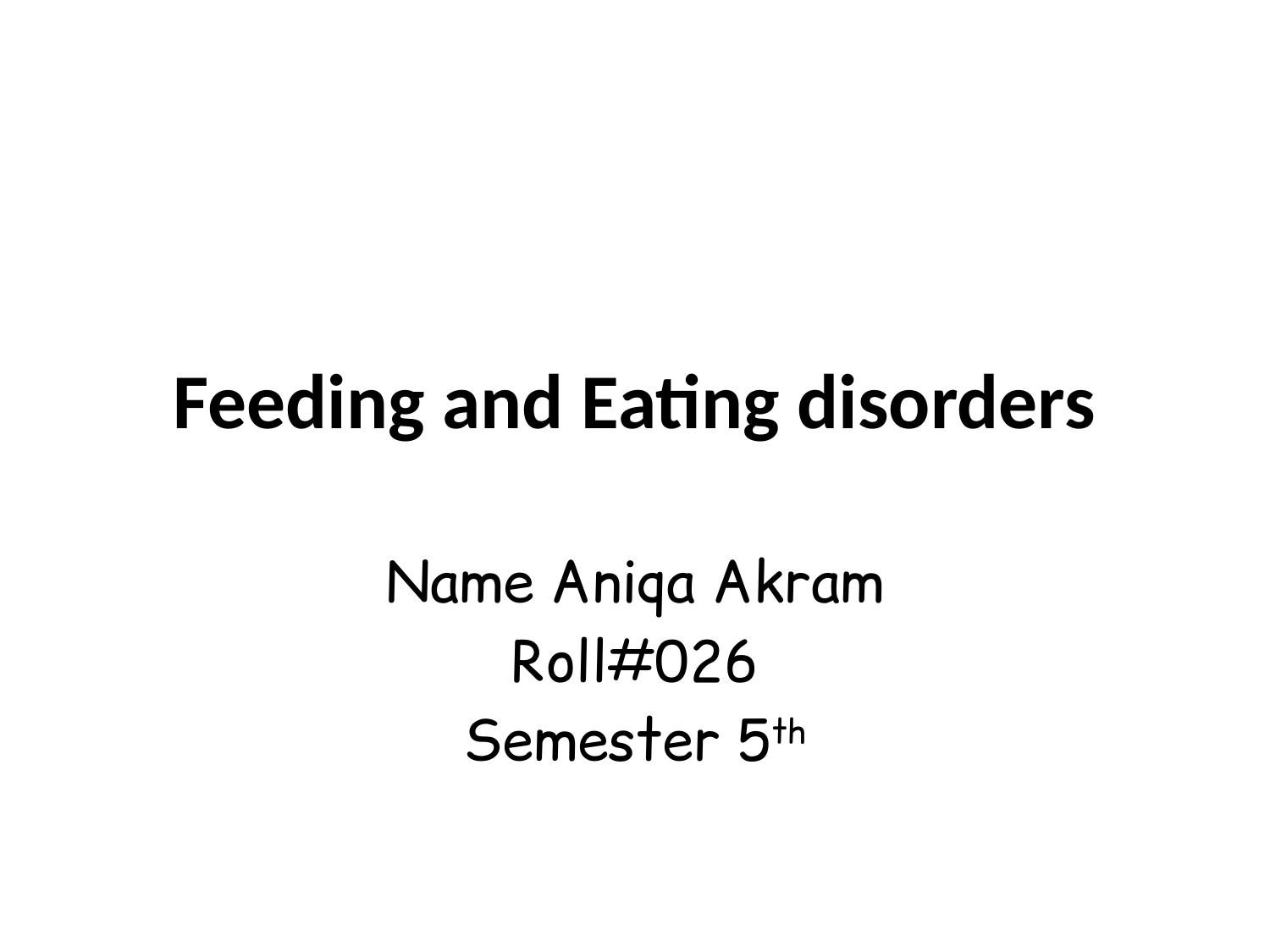

# Feeding and Eating disorders
Name Aniqa Akram
Roll#026
Semester 5th